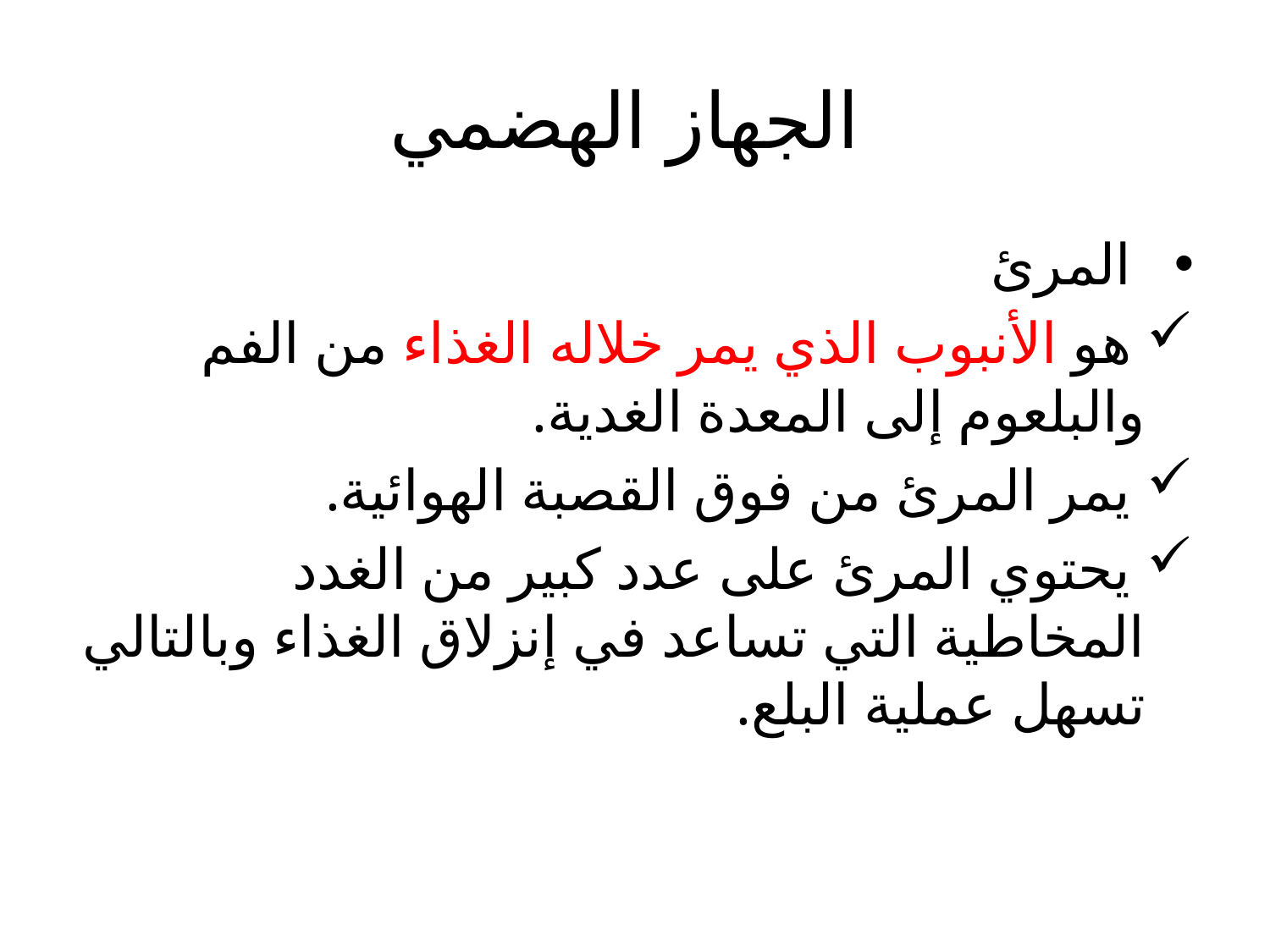

# الجهاز الهضمي
 المرئ
 هو الأنبوب الذي يمر خلاله الغذاء من الفم والبلعوم إلى المعدة الغدية.
 يمر المرئ من فوق القصبة الهوائية.
 يحتوي المرئ على عدد كبير من الغدد المخاطية التي تساعد في إنزلاق الغذاء وبالتالي تسهل عملية البلع.